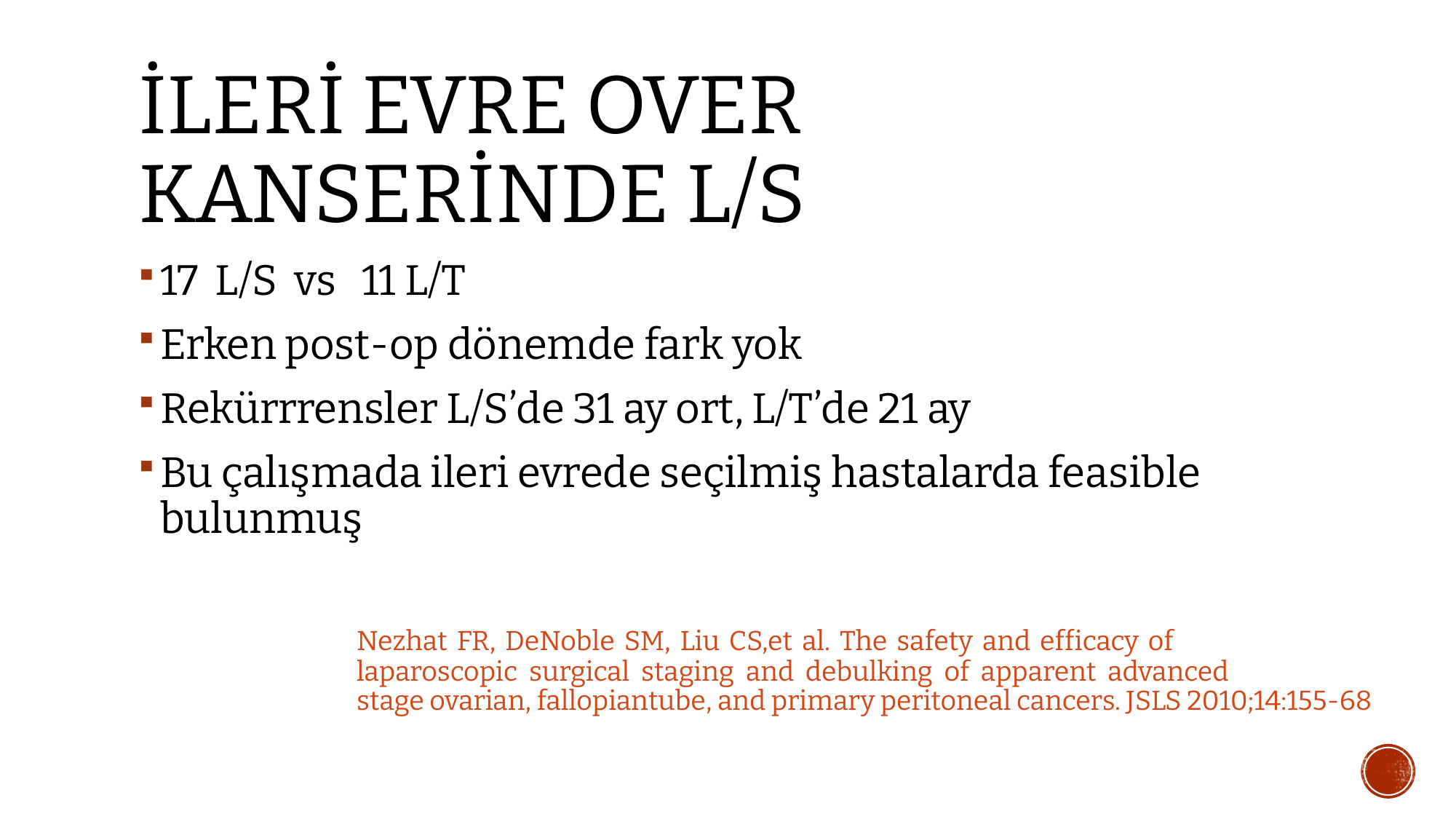

İlerİ evre over kanserİnde L/S
17  L/S  vs   11 L/T
Erken post-op dönemde fark yok
Rekürrrensler L/S’de 31 ay ort, L/T’de 21 ay
Bu çalışmada ileri evrede seçilmiş hastalarda feasible bulunmuş

		Nezhat FR, DeNoble SM, Liu CS,et al. The safety and efficacy of 				laparoscopic surgical staging and debulking of apparent advanced 				stage ovarian, fallopiantube, and primary peritoneal cancers. JSLS 2010;14:155-68